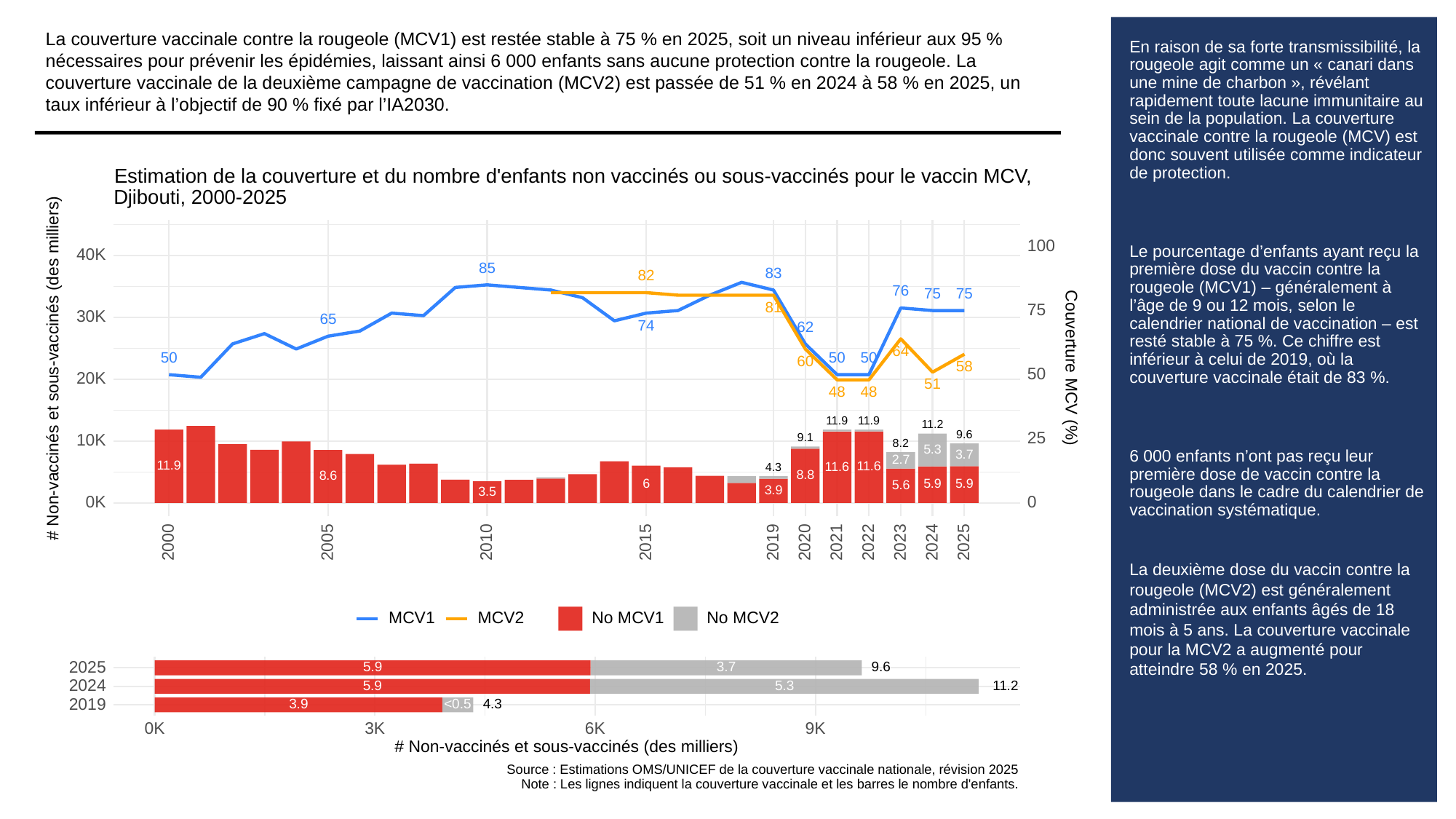

La couverture vaccinale contre la rougeole (MCV1) est restée stable à 75 % en 2025, soit un niveau inférieur aux 95 % nécessaires pour prévenir les épidémies, laissant ainsi 6 000 enfants sans aucune protection contre la rougeole. La couverture vaccinale de la deuxième campagne de vaccination (MCV2) est passée de 51 % en 2024 à 58 % en 2025, un taux inférieur à l’objectif de 90 % fixé par l’IA2030.
# En raison de sa forte transmissibilité, la rougeole agit comme un « canari dans une mine de charbon », révélant rapidement toute lacune immunitaire au sein de la population. La couverture vaccinale contre la rougeole (MCV) est donc souvent utilisée comme indicateur de protection.

Le pourcentage d’enfants ayant reçu la première dose du vaccin contre la rougeole (MCV1) – généralement à l’âge de 9 ou 12 mois, selon le calendrier national de vaccination – est resté stable à 75 %. Ce chiffre est inférieur à celui de 2019, où la couverture vaccinale était de 83 %.

6 000 enfants n’ont pas reçu leur première dose de vaccin contre la rougeole dans le cadre du calendrier de vaccination systématique.

La deuxième dose du vaccin contre la rougeole (MCV2) est généralement administrée aux enfants âgés de 18 mois à 5 ans. La couverture vaccinale pour la MCV2 a augmenté pour atteindre 58 % en 2025.

Estimation de la couverture et du nombre d'enfants non vaccinés ou sous-vaccinés pour le vaccin MCV,
Djibouti, 2000-2025

100
40K

85
83
82

76

75
75

81
75
30K
65

74
62
64

50
50
50
60
# Non-vaccinés et sous-vaccinés (des milliers)
Couverture MCV (%)
58
50
20K

51
48
48

11.9
11.9
11.2

9.6

25

9.1
10K
8.2

5.3

3.7

2.7

11.9
11.6
11.6
4.3

8.8
8.6

6

5.9
5.9

5.6

3.9
3.5
0K
0

2023
2000
2005
2010
2015
2019
2020
2021
2022
2024
2025

MCV1
MCV2
No MCV1
No MCV2

2025
3.7
5.9
9.6

2024
5.3
5.9
11.2

2019
3.9
4.3
<0.5

3K
0K
6K
9K
# Non-vaccinés et sous-vaccinés (des milliers)
Source : Estimations OMS/UNICEF de la couverture vaccinale nationale, révision 2025
Note : Les lignes indiquent la couverture vaccinale et les barres le nombre d'enfants.